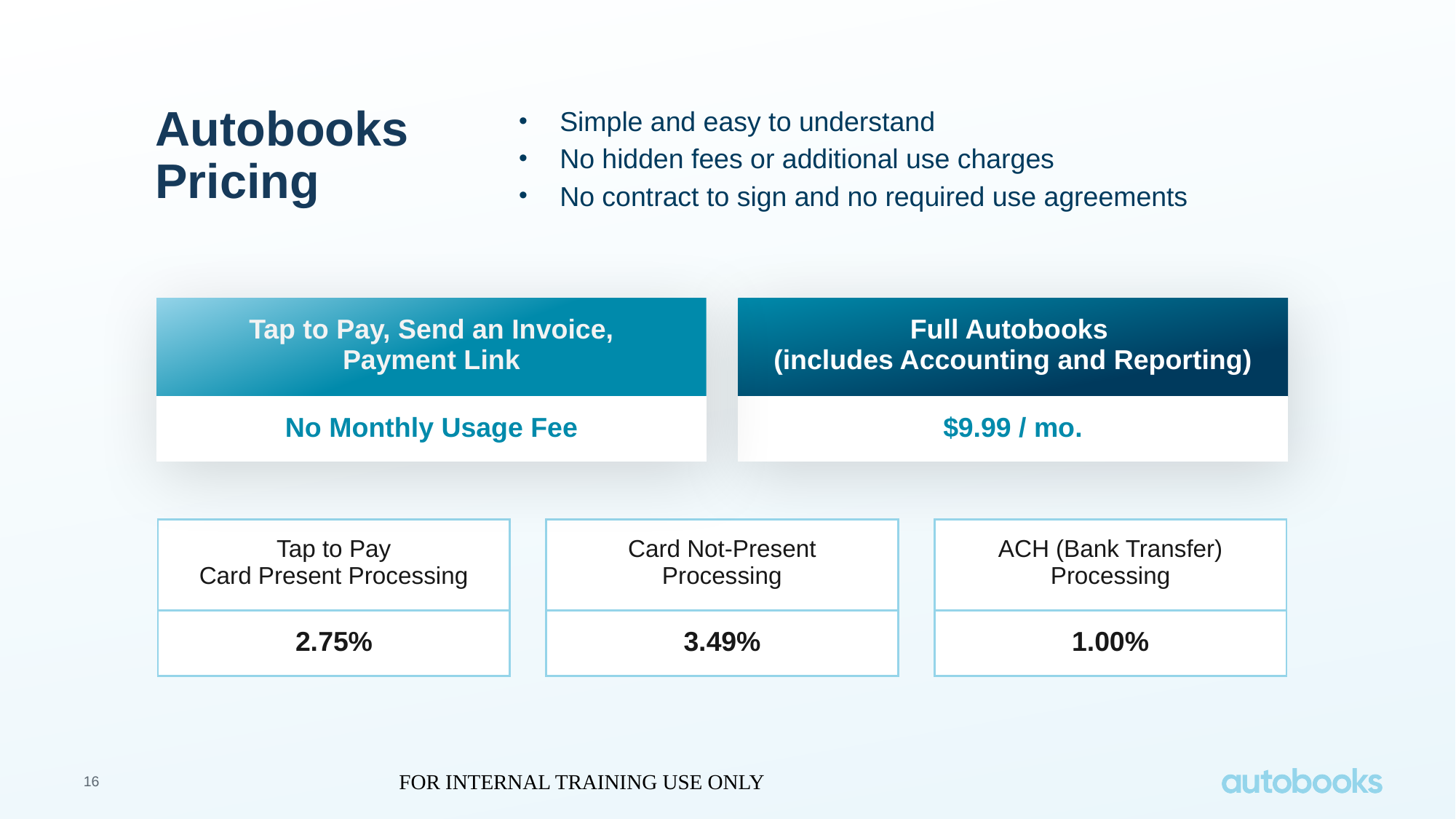

Simple and easy to understand
No hidden fees or additional use charges
No contract to sign and no required use agreements
# Autobooks Pricing
| Tap to Pay, Send an Invoice, Payment Link |
| --- |
| No Monthly Usage Fee |
| Full Autobooks (includes Accounting and Reporting) |
| --- |
| $9.99 / mo. |
| Tap to Pay Card Present Processing |
| --- |
| 2.75% |
| Card Not-Present Processing |
| --- |
| 3.49% |
| ACH (Bank Transfer) Processing |
| --- |
| 1.00% |
16
FOR INTERNAL TRAINING USE ONLY